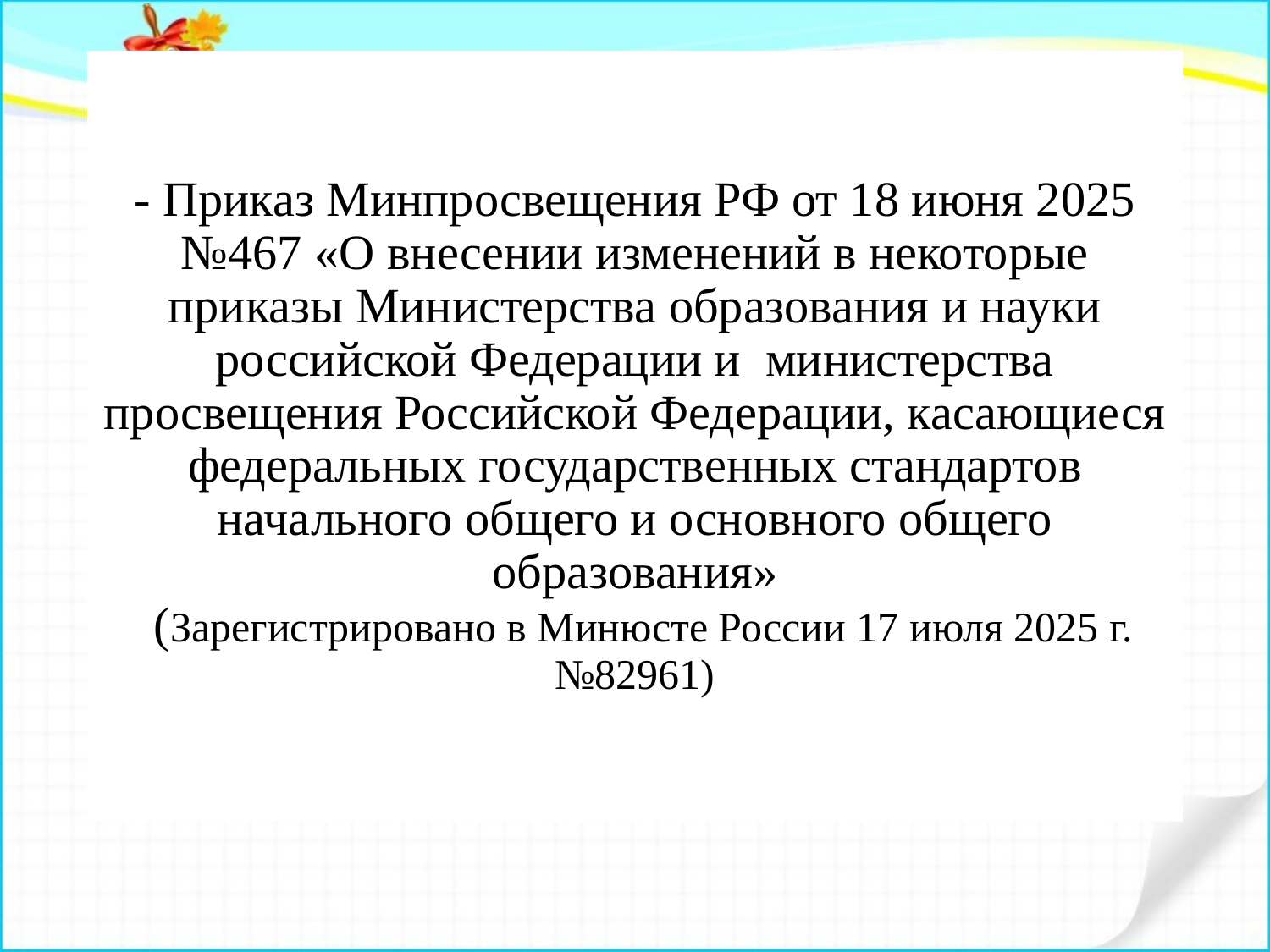

# - Приказ Минпросвещения РФ от 18 июня 2025 №467 «О внесении изменений в некоторые приказы Министерства образования и науки российской Федерации и  министерства просвещения Российской Федерации, касающиеся федеральных государственных стандартов начального общего и основного общего образования» (Зарегистрировано в Минюсте России 17 июля 2025 г. №82961)